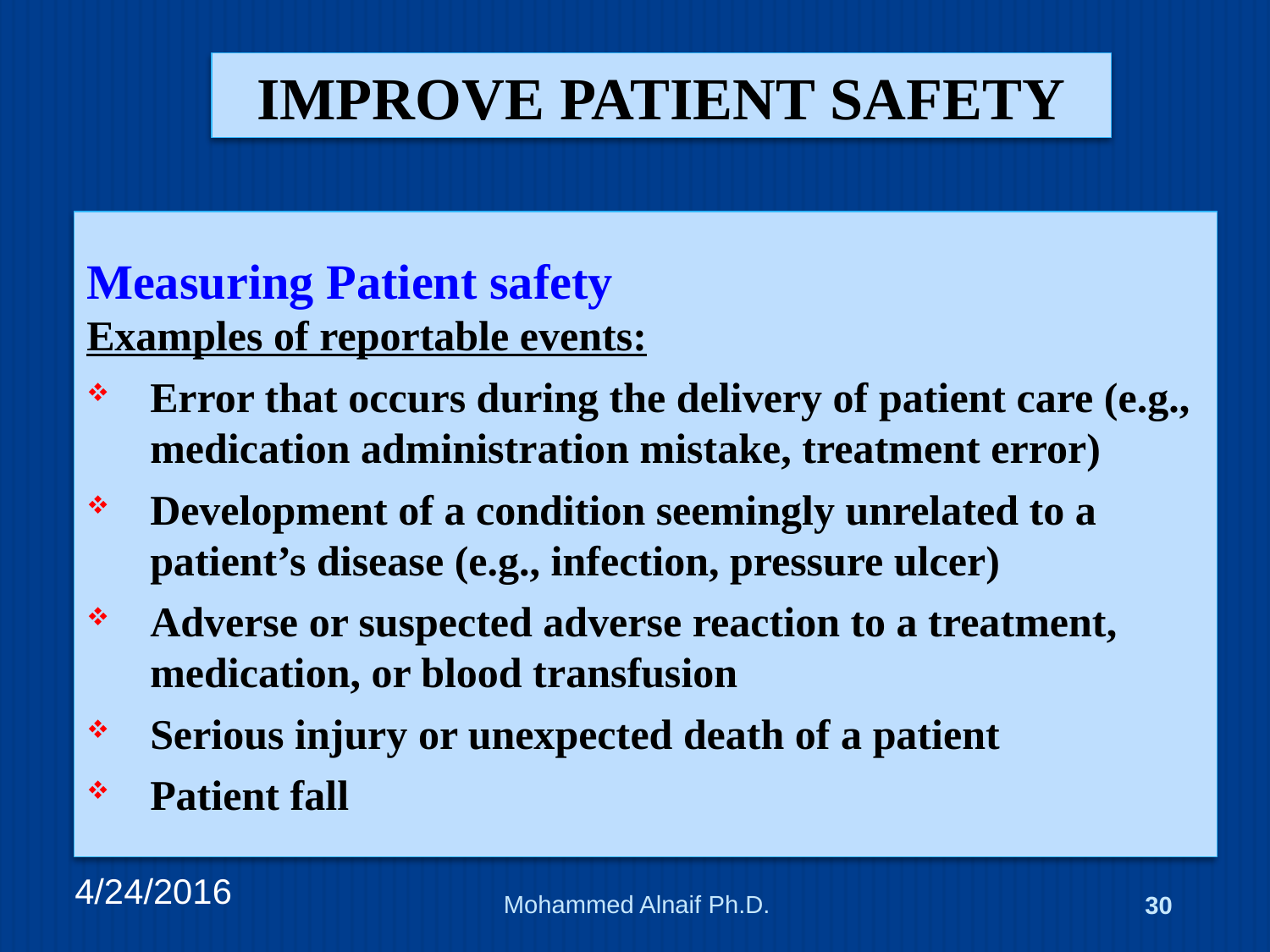

# improve patient safety
Measuring Patient safety
Examples of reportable events:
Error that occurs during the delivery of patient care (e.g., medication administration mistake, treatment error)
Development of a condition seemingly unrelated to a patient’s disease (e.g., infection, pressure ulcer)
Adverse or suspected adverse reaction to a treatment, medication, or blood transfusion
Serious injury or unexpected death of a patient
Patient fall
4/24/2016
Mohammed Alnaif Ph.D.
30